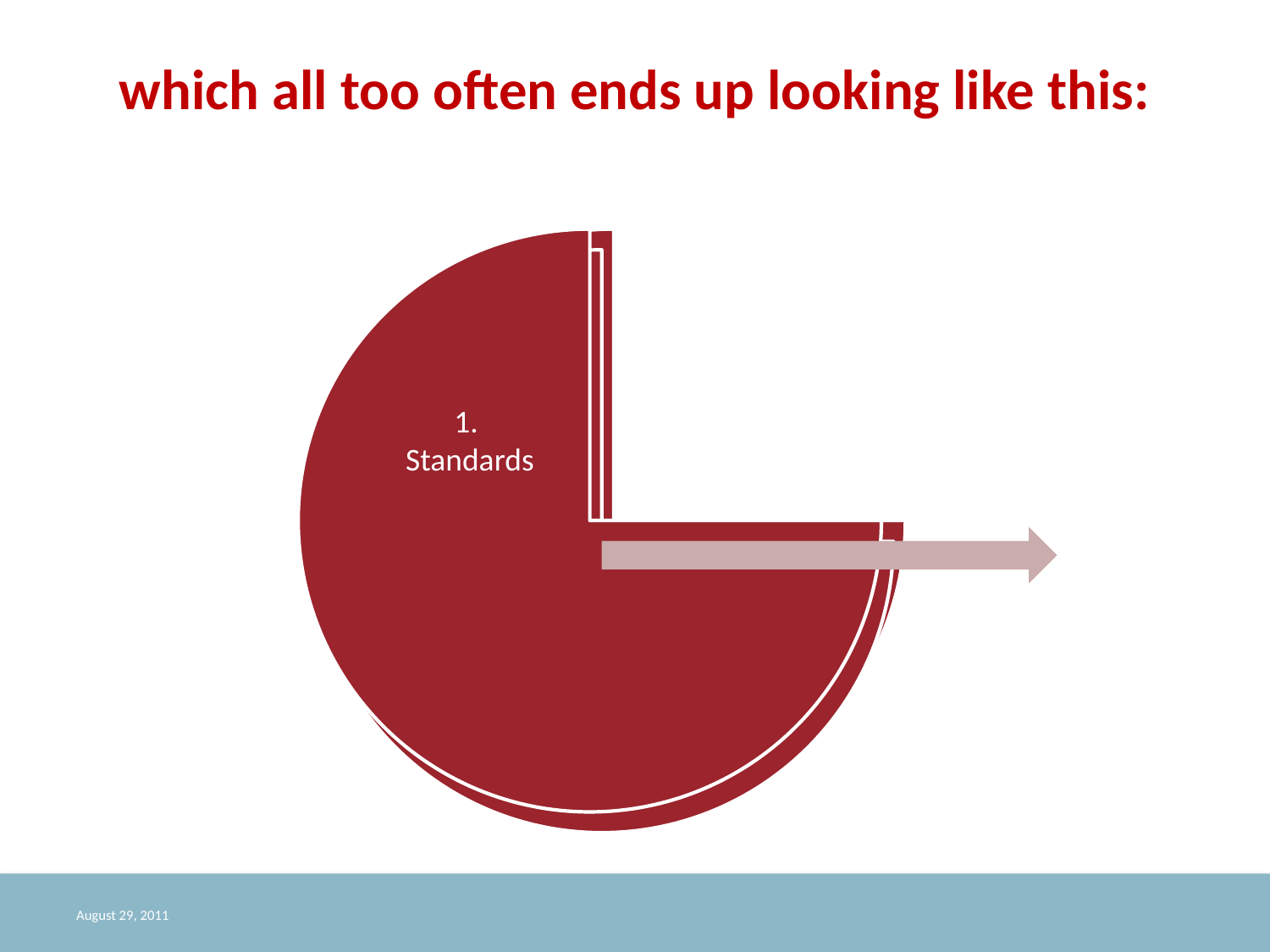

# which all too often ends up looking like this:
2. Assessment
3.
Instruction
1.
Standards
August 29, 2011